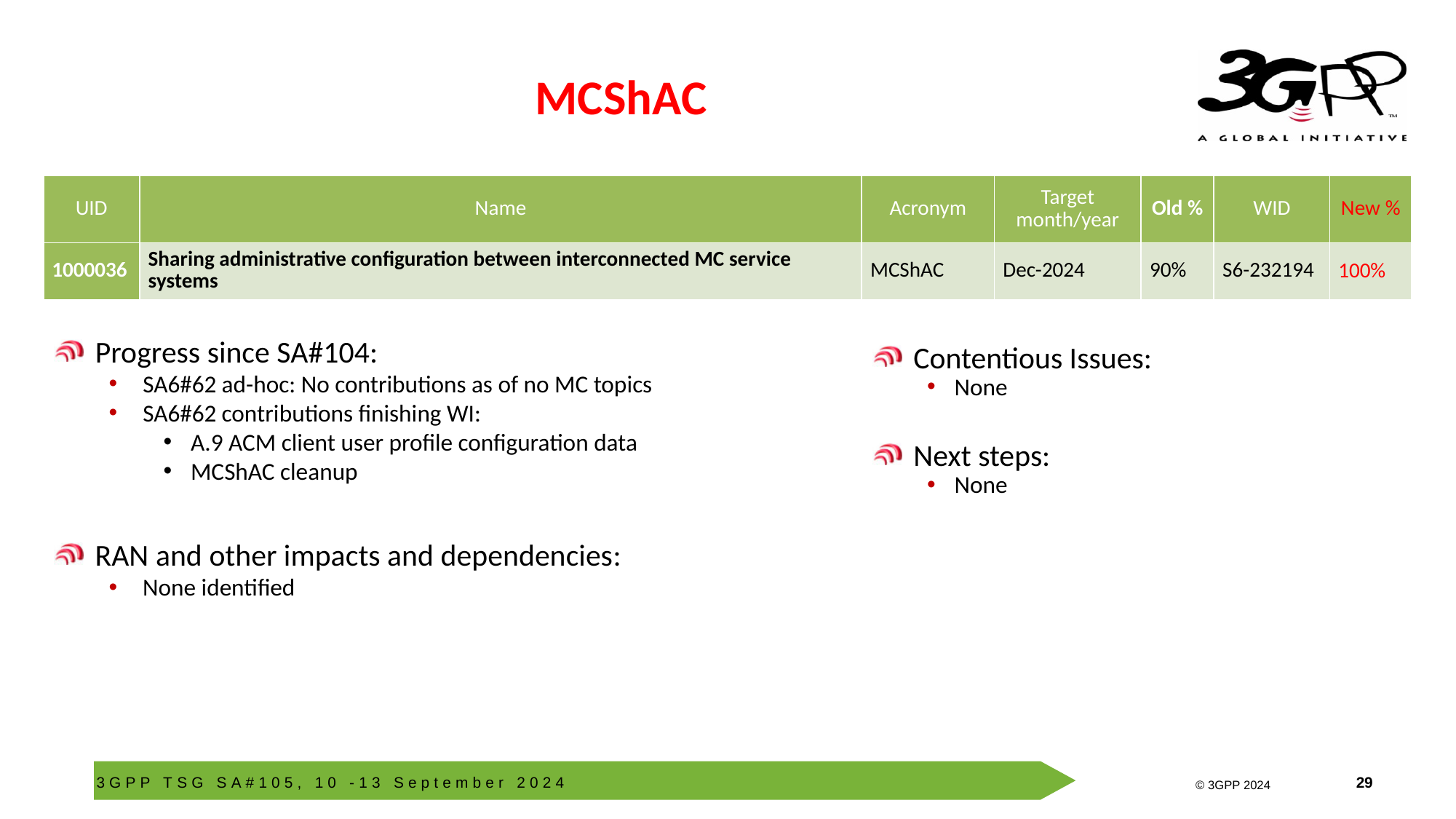

# MCShAC
| UID | Name | Acronym | Target month/year | Old % | WID | New % |
| --- | --- | --- | --- | --- | --- | --- |
| 1000036 | Sharing administrative configuration between interconnected MC service systems | MCShAC | Dec-2024 | 90% | S6-232194 | 100% |
Progress since SA#104:
SA6#62 ad-hoc: No contributions as of no MC topics
SA6#62 contributions finishing WI:
A.9 ACM client user profile configuration data
MCShAC cleanup

RAN and other impacts and dependencies:
None identified

Contentious Issues:
None

Next steps:
None